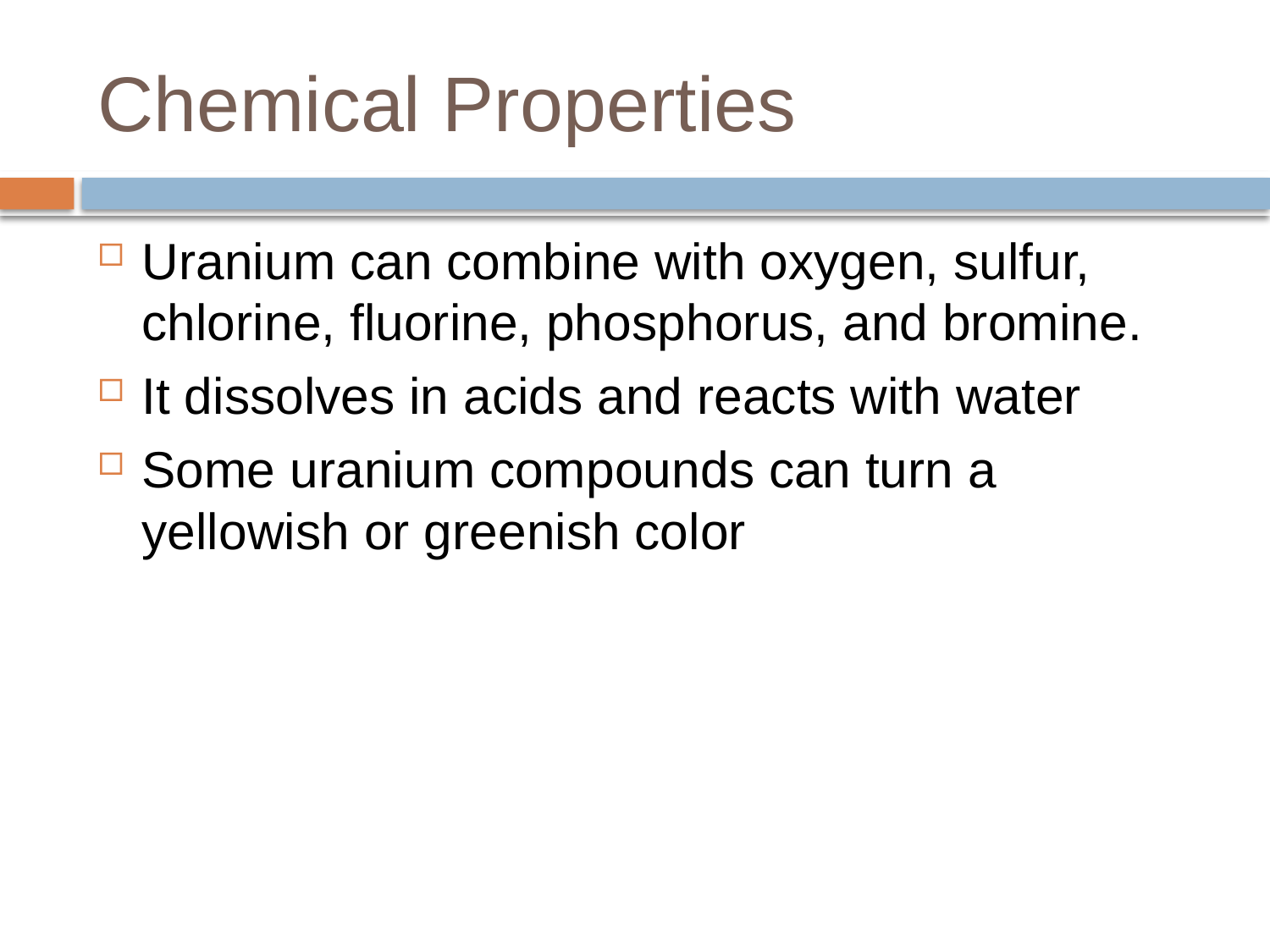

# Chemical Properties
Uranium can combine with oxygen, sulfur, chlorine, fluorine, phosphorus, and bromine.
It dissolves in acids and reacts with water
Some uranium compounds can turn a yellowish or greenish color